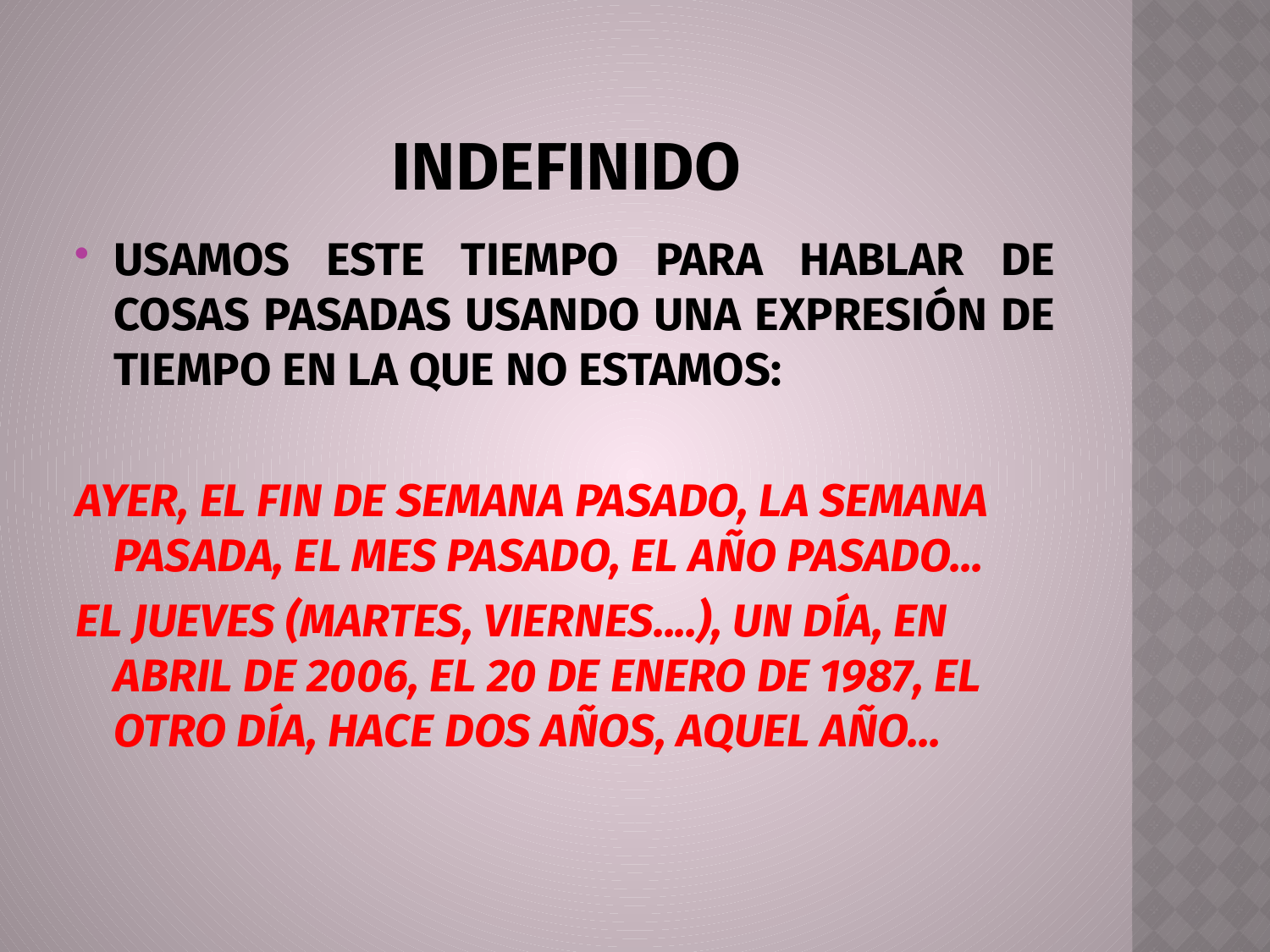

# indefinido
USAMOS ESTE TIEMPO PARA HABLAR DE COSAS PASADAS USANDO UNA EXPRESIÓN DE TIEMPO EN LA QUE NO ESTAMOS:

AYER, EL FIN DE SEMANA PASADO, LA SEMANA PASADA, EL MES PASADO, EL AÑO PASADO...
EL JUEVES (MARTES, VIERNES....), UN DÍA, EN ABRIL DE 2006, EL 20 DE ENERO DE 1987, EL OTRO DÍA, HACE DOS AÑOS, AQUEL AÑO...